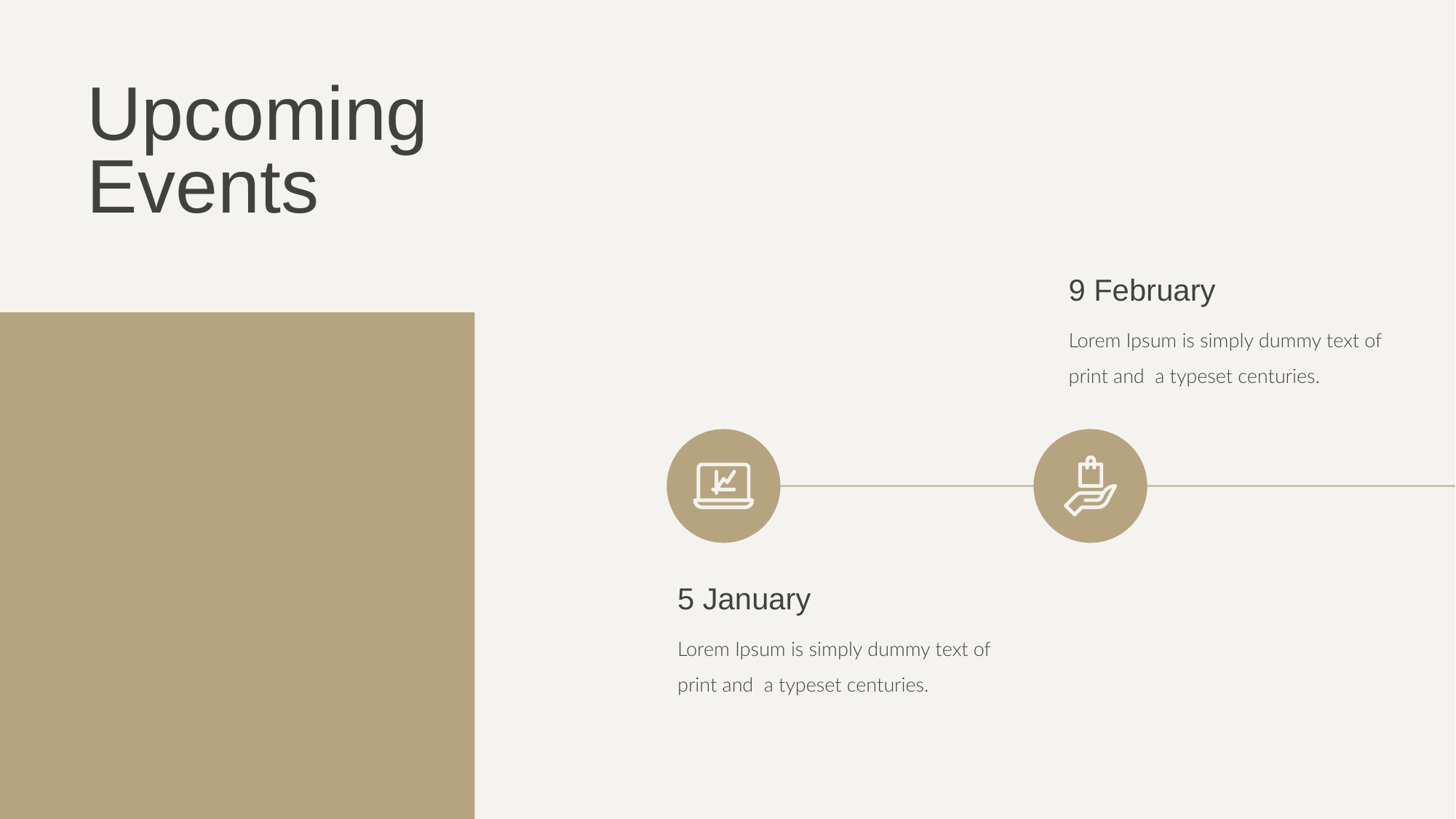

Upcoming Events

9 February
Lorem Ipsum is simply dummy text of print and  a typeset centuries.

5 January
Lorem Ipsum is simply dummy text of print and  a typeset centuries.